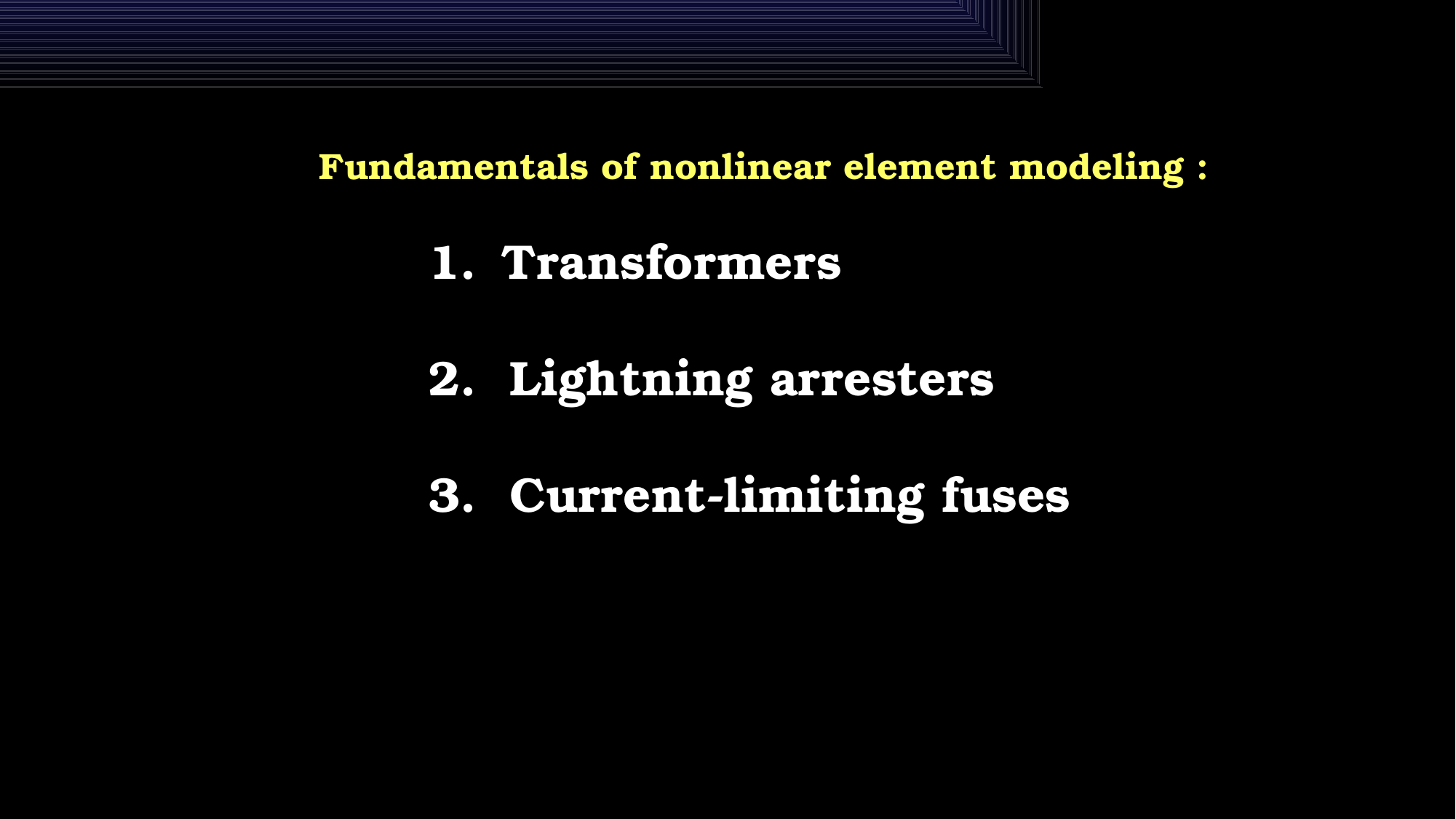

Fundamentals of nonlinear element modeling :

	1.  Transformers

	2.  Lightning arresters

	3.  Current-limiting fuses